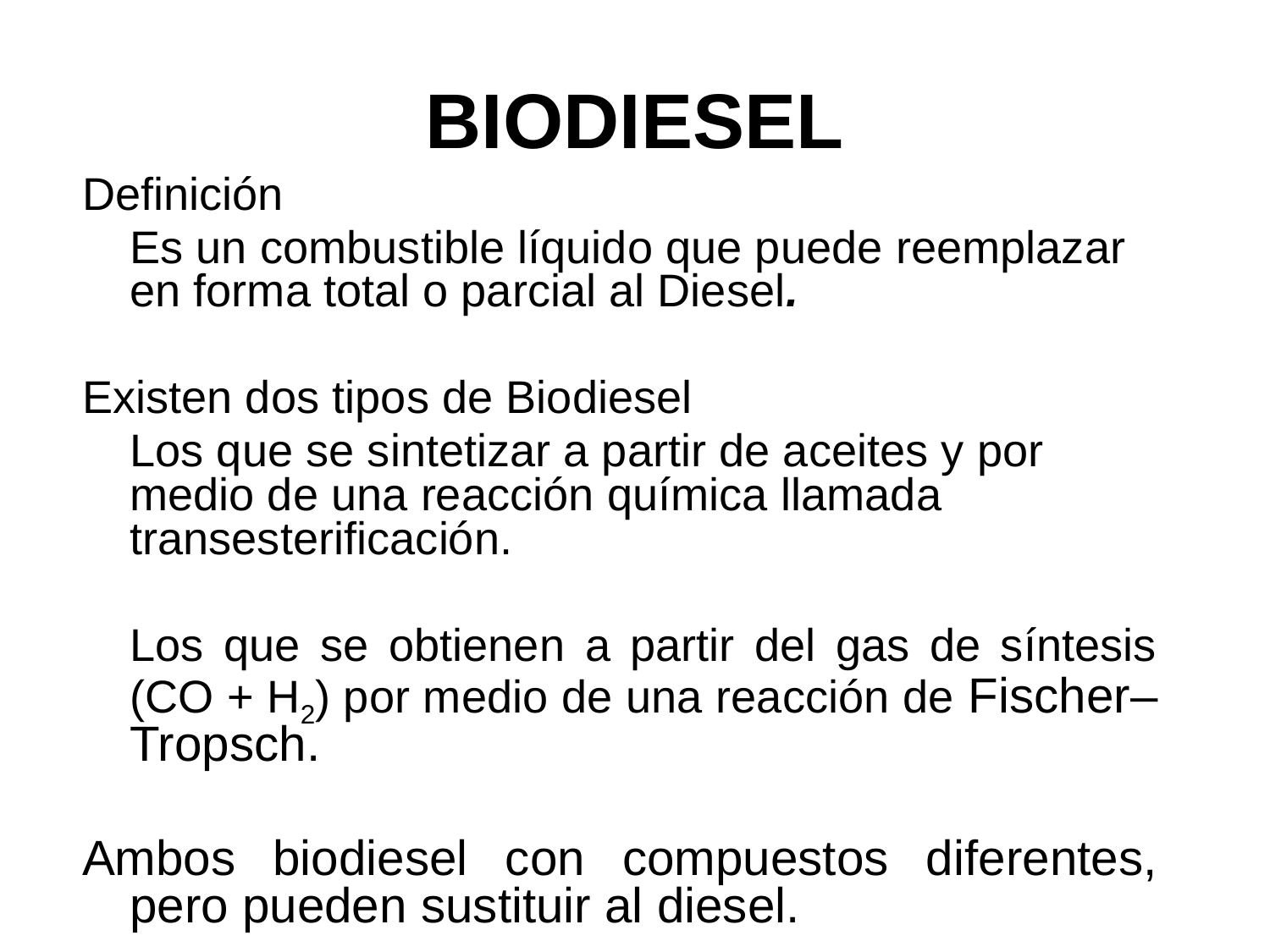

# BIODIESEL
Definición
	Es un combustible líquido que puede reemplazar en forma total o parcial al Diesel.

Existen dos tipos de Biodiesel
	Los que se sintetizar a partir de aceites y por medio de una reacción química llamada transesterificación.

	Los que se obtienen a partir del gas de síntesis (CO + H2) por medio de una reacción de Fischer–Tropsch.

Ambos biodiesel con compuestos diferentes, pero pueden sustituir al diesel.